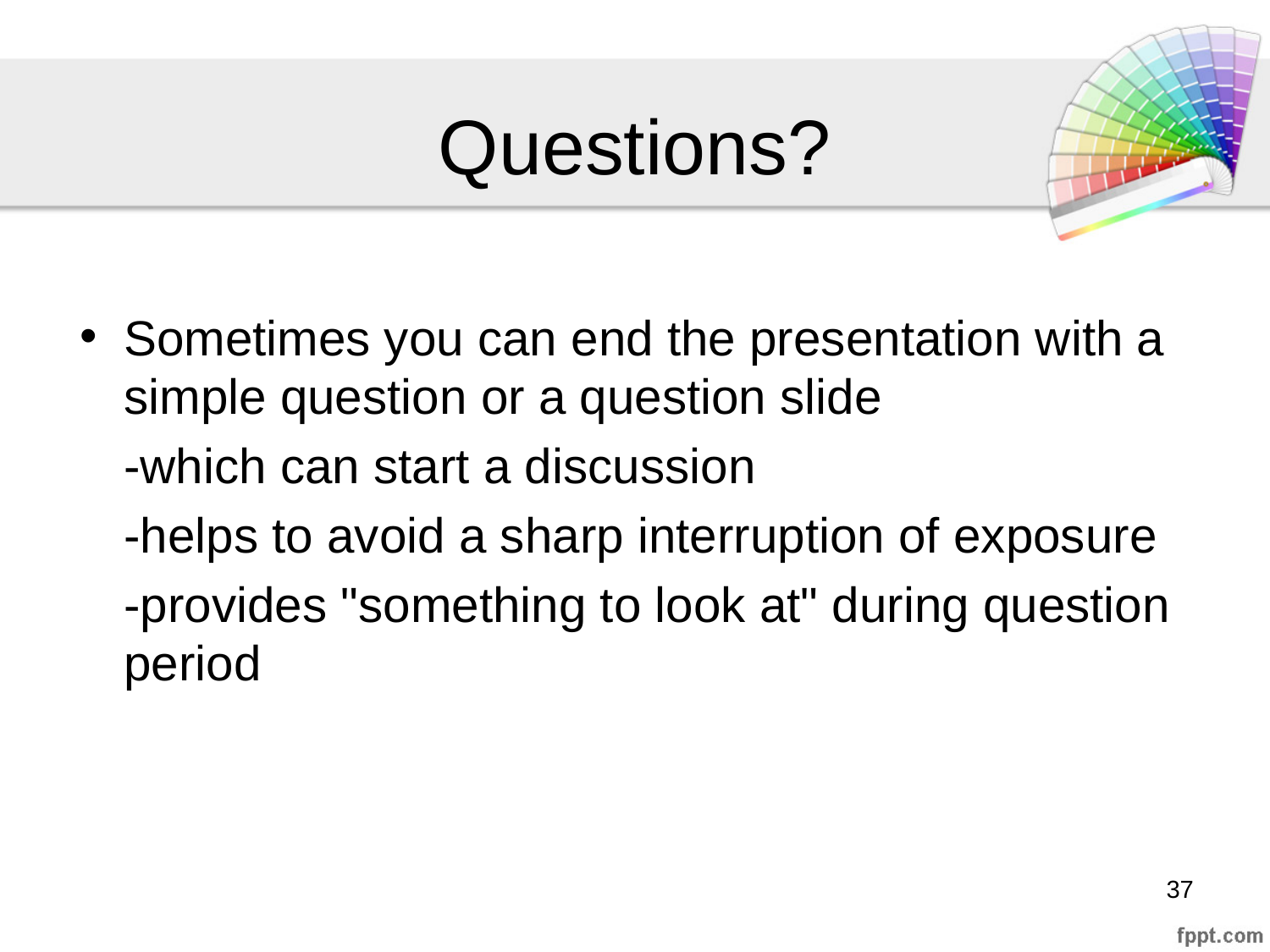

Questions?

Sometimes you can end the presentation with a simple question or a question slide
-which can start a discussion
-helps to avoid a sharp interruption of exposure
-provides "something to look at" during question period

37
37